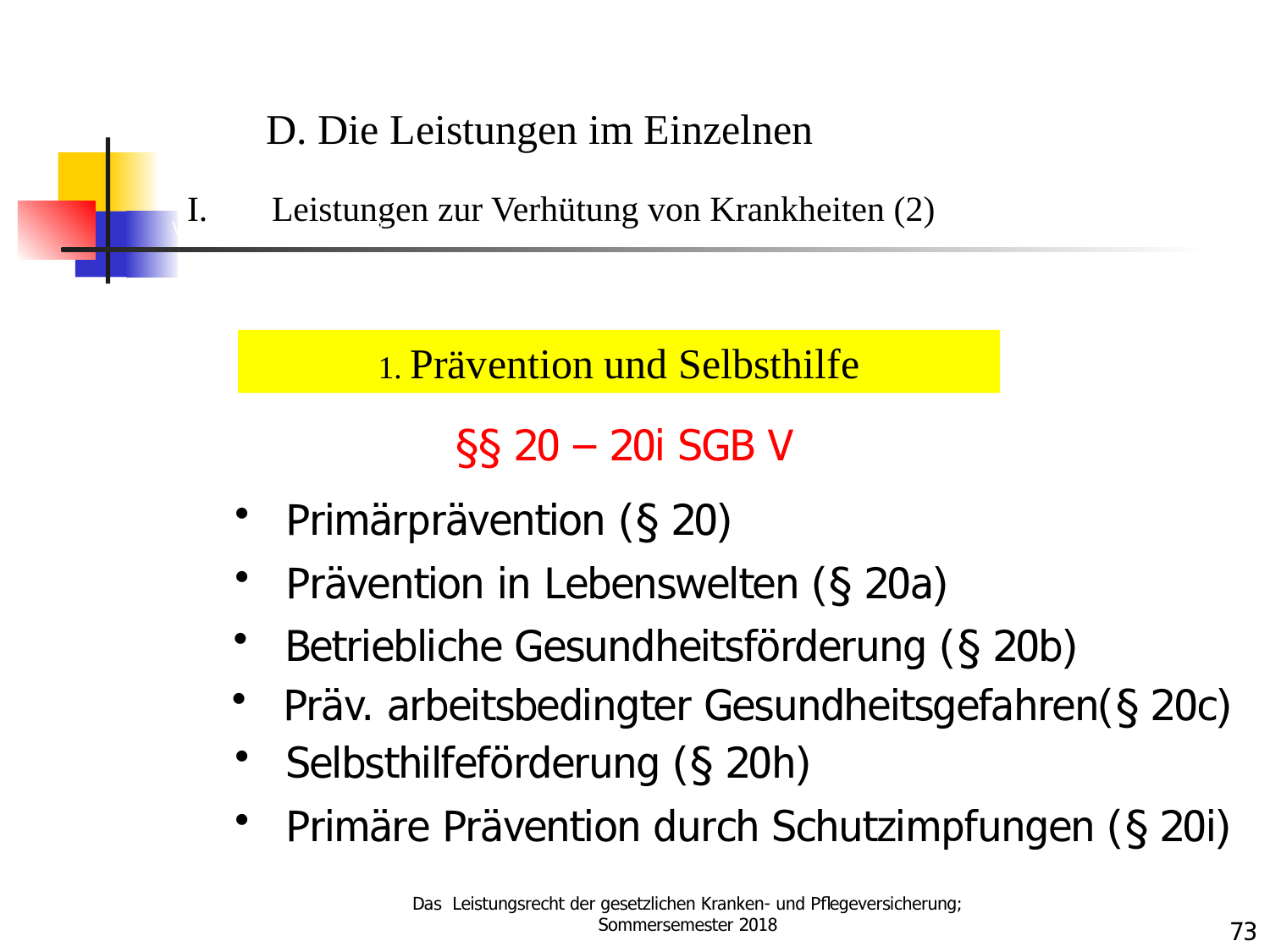

Verhütung v. Krankheiten 2
D. Die Leistungen im Einzelnen

Leistungen zur Verhütung von Krankheiten (2)
1. Prävention und Selbsthilfe
§§ 20 – 20i SGB V
Primärprävention (§ 20)
Prävention in Lebenswelten (§ 20a)
Betriebliche Gesundheitsförderung (§ 20b)
Präv. arbeitsbedingter Gesundheitsgefahren(§ 20c)
Selbsthilfeförderung (§ 20h)
Primäre Prävention durch Schutzimpfungen (§ 20i)
Das  Leistungsrecht der gesetzlichen Kranken- und Pflegeversicherung; Sommersemester 2018
73